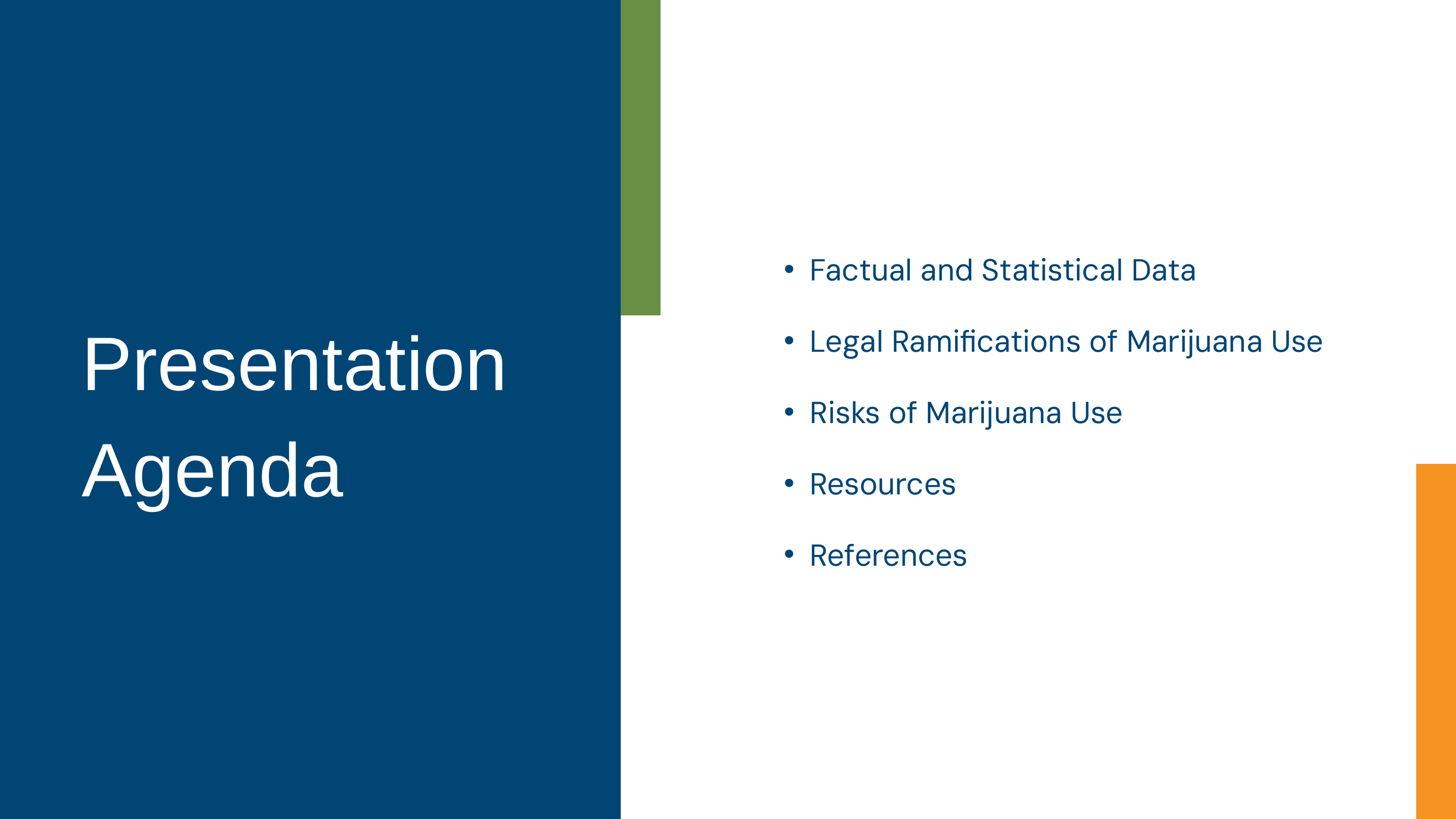

Factual and Statistical Data​
Presentation Agenda
Legal Ramifications of Marijuana Use​
Risks of Marijuana Use​
Resources​

References​